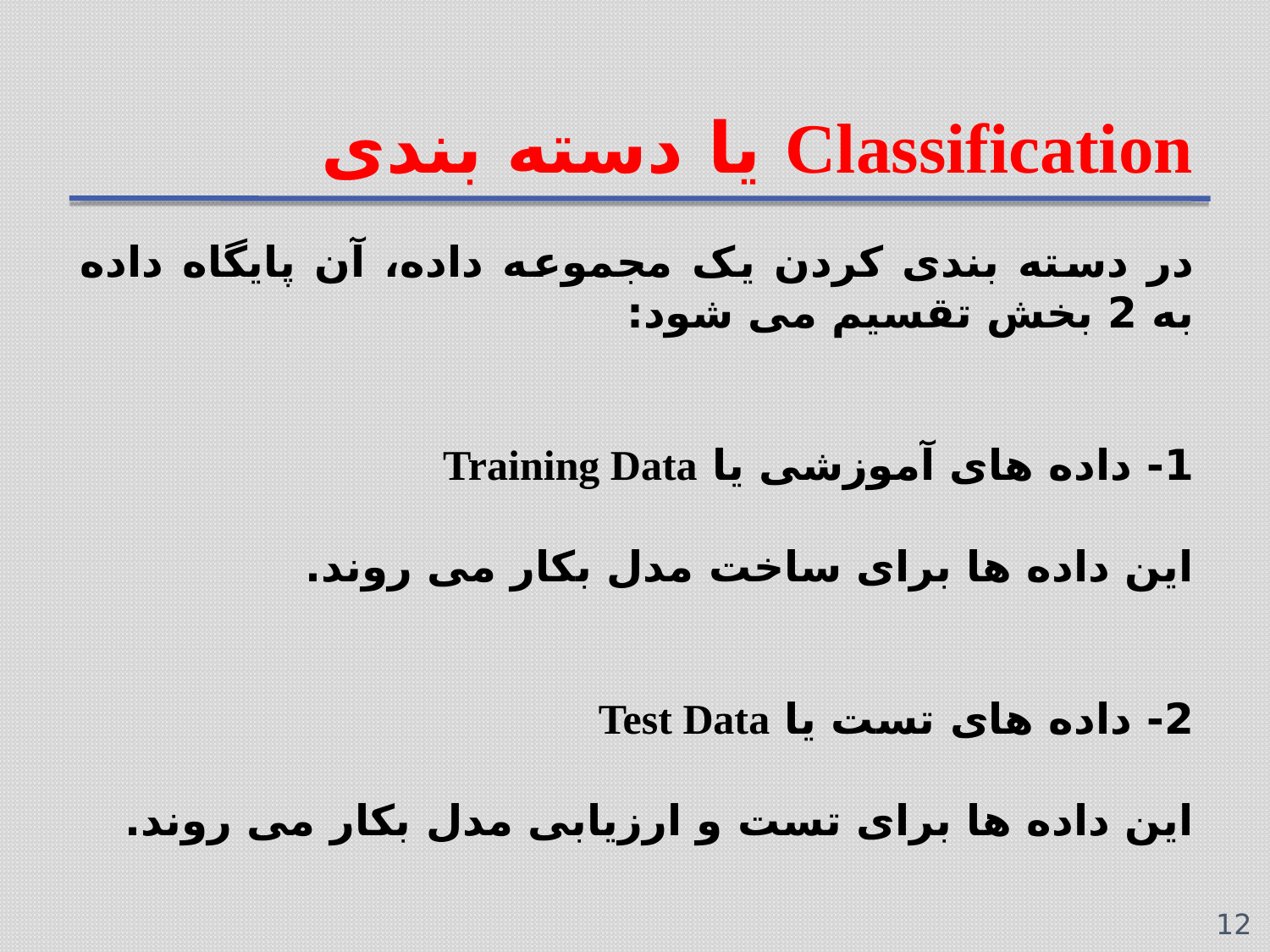

# Classification یا دسته بندی
در دسته بندی کردن یک مجموعه داده، آن پایگاه داده به 2 بخش تقسیم می شود:

1- داده های آموزشی یا Training Data

	این داده ها برای ساخت مدل بکار می روند.

2- داده های تست یا Test Data

	این داده ها برای تست و ارزیابی مدل بکار می روند.
12